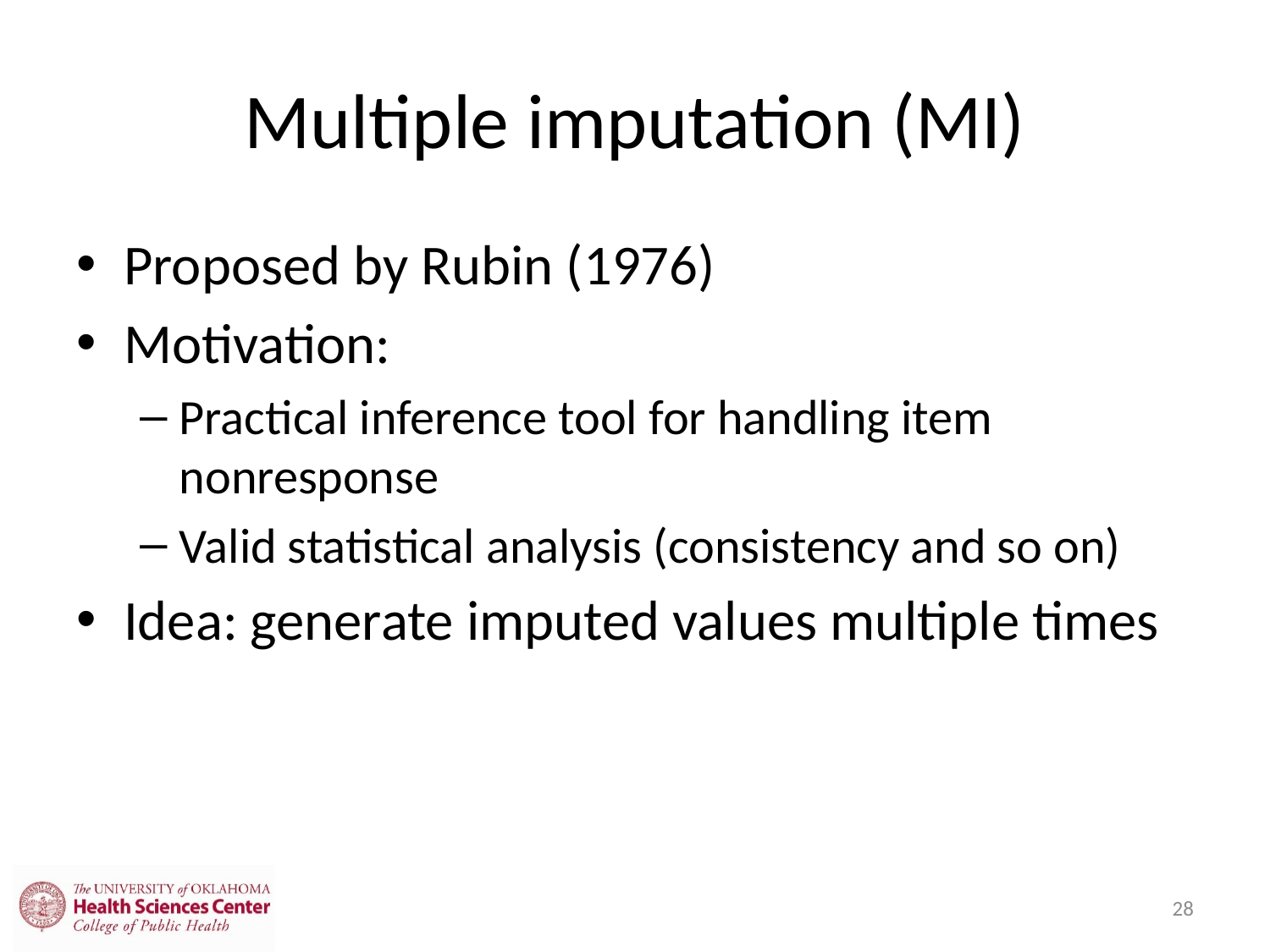

# Multiple imputation (MI)
Proposed by Rubin (1976)
Motivation:
Practical inference tool for handling item nonresponse
Valid statistical analysis (consistency and so on)
Idea: generate imputed values multiple times

28